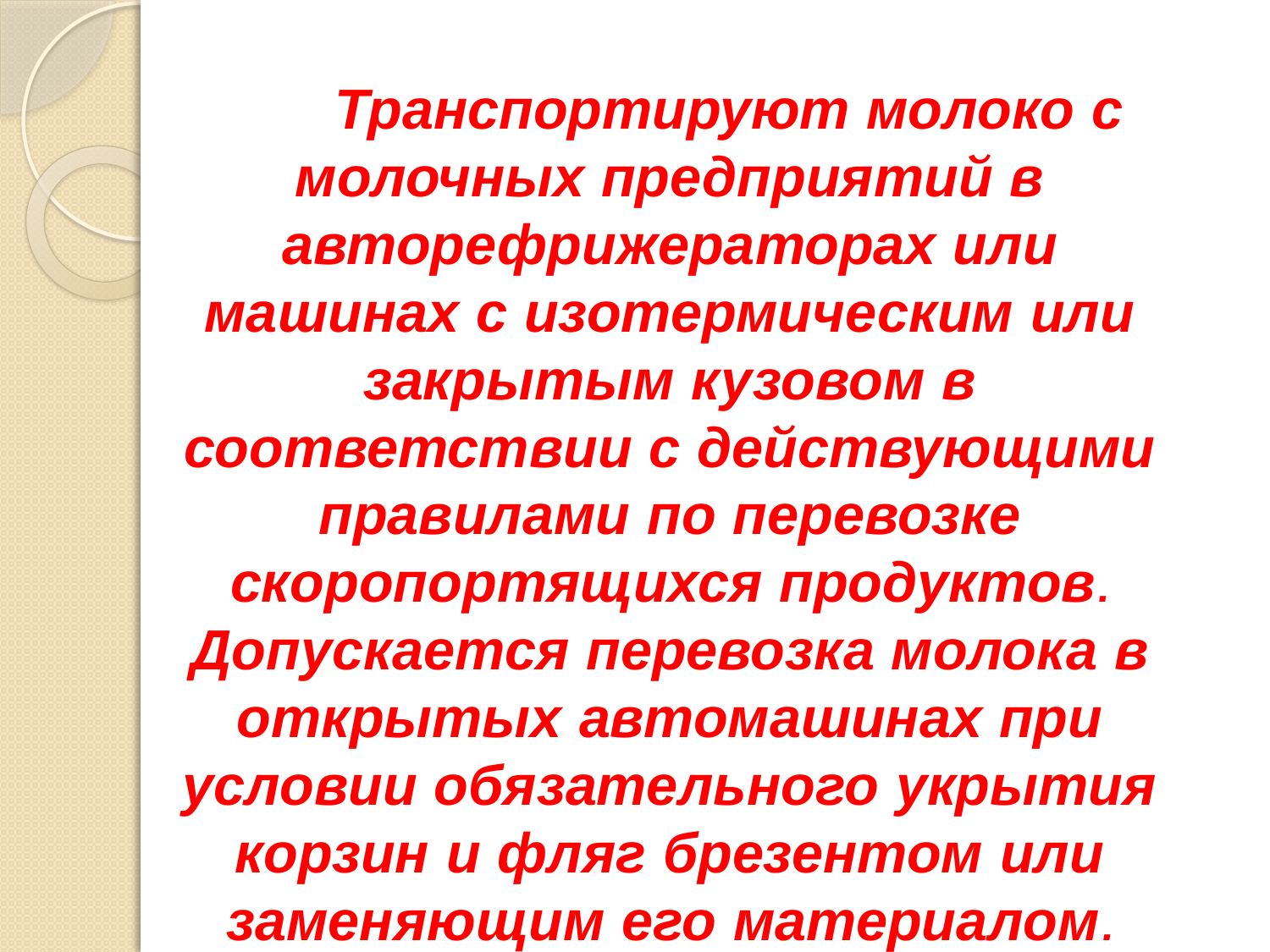

Транспортируют молоко с молочных предприятий в авторефрижераторах или машинах с изотермическим или закрытым кузовом в соответствии с действующими правилами по перевозке скоропортящихся продуктов. Допускается перевозка молока в открытых автомашинах при условии обязательного укрытия корзин и фляг брезентом или заменяющим его материалом.